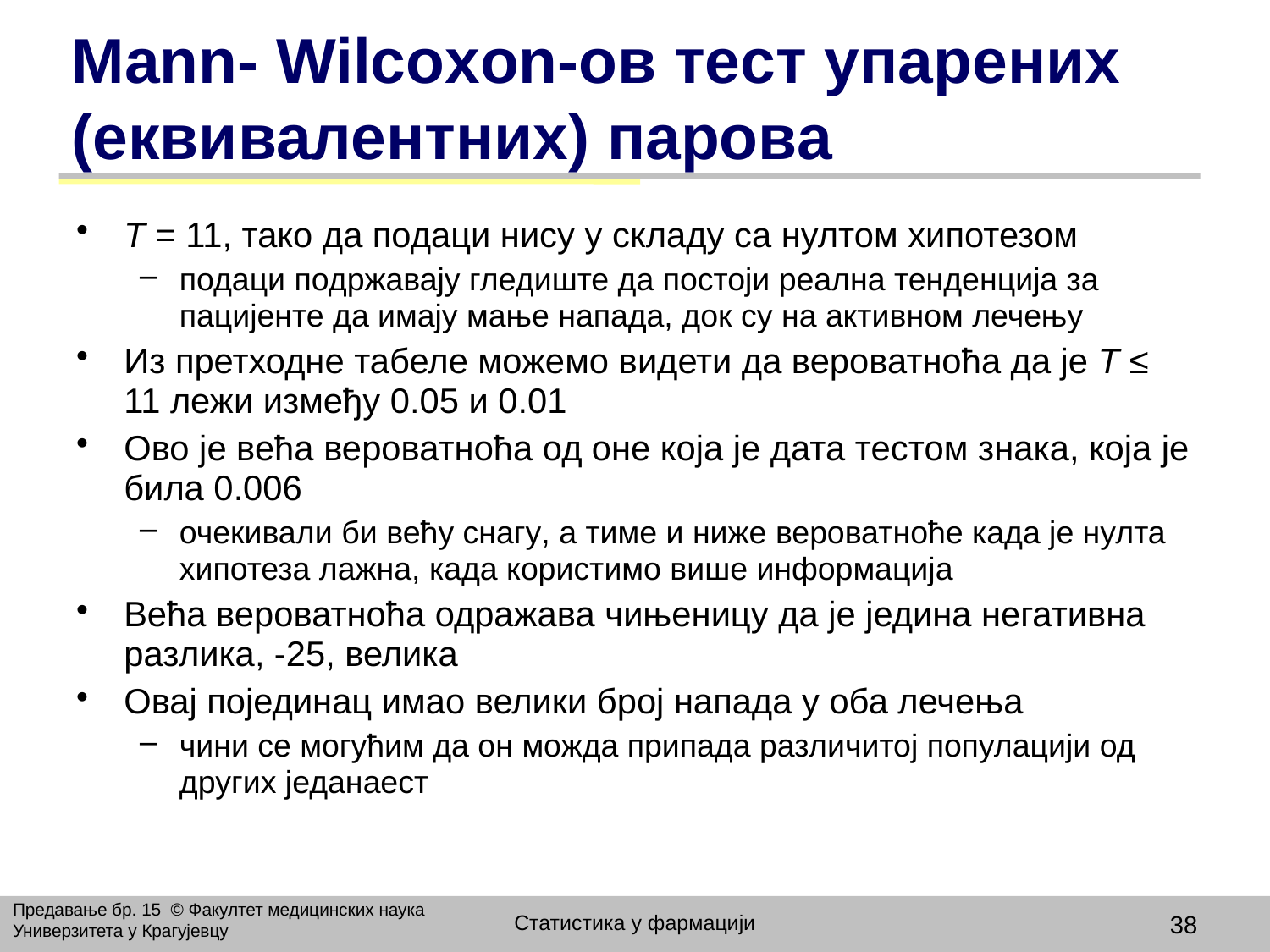

# Мann- Wilcoxon-ов тест упарених (еквивалентних) парова
Т = 11, тако да подаци нису у складу са нултом хипотезом
подаци подржавају гледиште да постоји реална тенденција за пацијенте да имају мање напада, док су на активном лечењу
Из претходне табеле можемо видети да вероватноћа да је Т ≤ 11 лежи између 0.05 и 0.01
Oво је већа вероватноћа од оне која је дата тестом знака, која је била 0.006
очекивали би већу снагу, а тиме и ниже вероватноће када је нулта хипотеза лажна, када користимо више информација
Већа вероватноћа одражава чињеницу да је једина негативна разлика, -25, велика
Овај појединац имао велики број напада у оба лечења
чини се могућим да он можда припада различитој популацији од других једанаест
Предавање бр. 15  © Факултет медицинских наука Универзитета у Крагујевцу
Статистика у фармацији
38